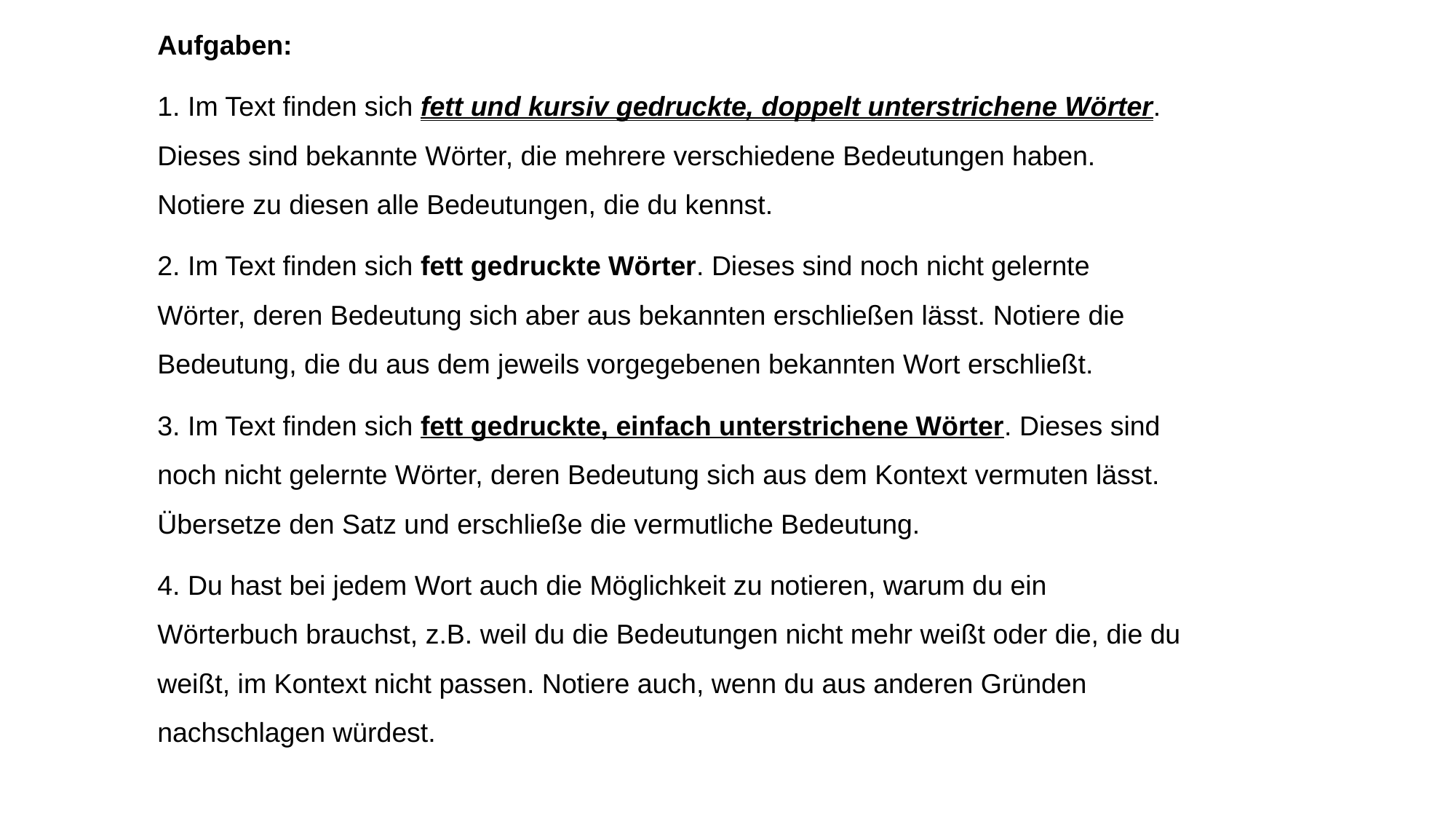

Aufgaben:
1. Im Text finden sich fett und kursiv gedruckte, doppelt unterstrichene Wörter. Dieses sind bekannte Wörter, die mehrere verschiedene Bedeutungen haben. Notiere zu diesen alle Bedeutungen, die du kennst.
2. Im Text finden sich fett gedruckte Wörter. Dieses sind noch nicht gelernte Wörter, deren Bedeutung sich aber aus bekannten erschließen lässt. Notiere die Bedeutung, die du aus dem jeweils vorgegebenen bekannten Wort erschließt.
3. Im Text finden sich fett gedruckte, einfach unterstrichene Wörter. Dieses sind noch nicht gelernte Wörter, deren Bedeutung sich aus dem Kontext vermuten lässt. Übersetze den Satz und erschließe die vermutliche Bedeutung.
4. Du hast bei jedem Wort auch die Möglichkeit zu notieren, warum du ein Wörterbuch brauchst, z.B. weil du die Bedeutungen nicht mehr weißt oder die, die du weißt, im Kontext nicht passen. Notiere auch, wenn du aus anderen Gründen nachschlagen würdest.